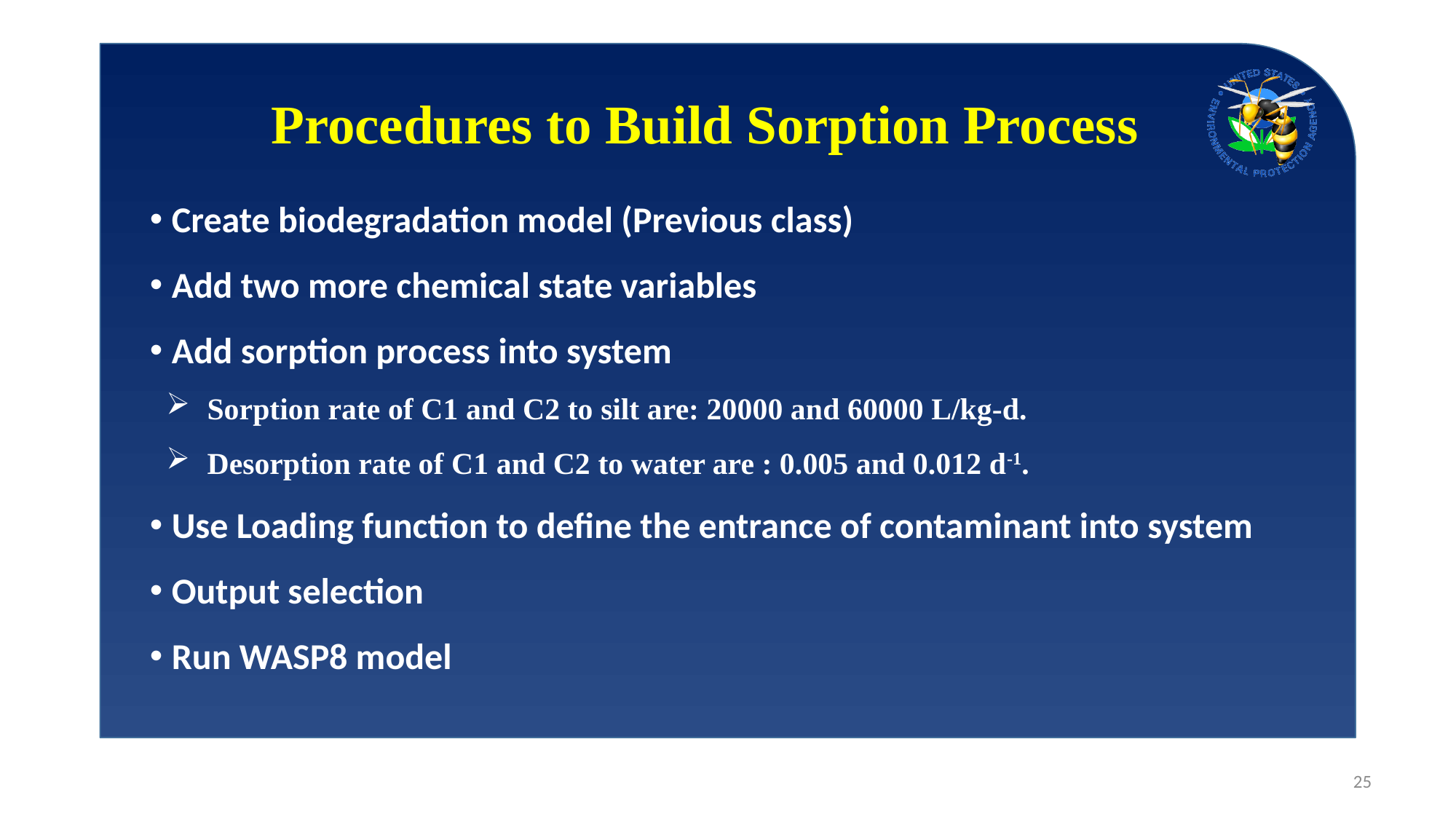

Procedures to Build Sorption Process
Create biodegradation model (Previous class)
Add two more chemical state variables
Add sorption process into system
Sorption rate of C1 and C2 to silt are: 20000 and 60000 L/kg-d.
Desorption rate of C1 and C2 to water are : 0.005 and 0.012 d-1.
Use Loading function to define the entrance of contaminant into system
Output selection
Run WASP8 model

25